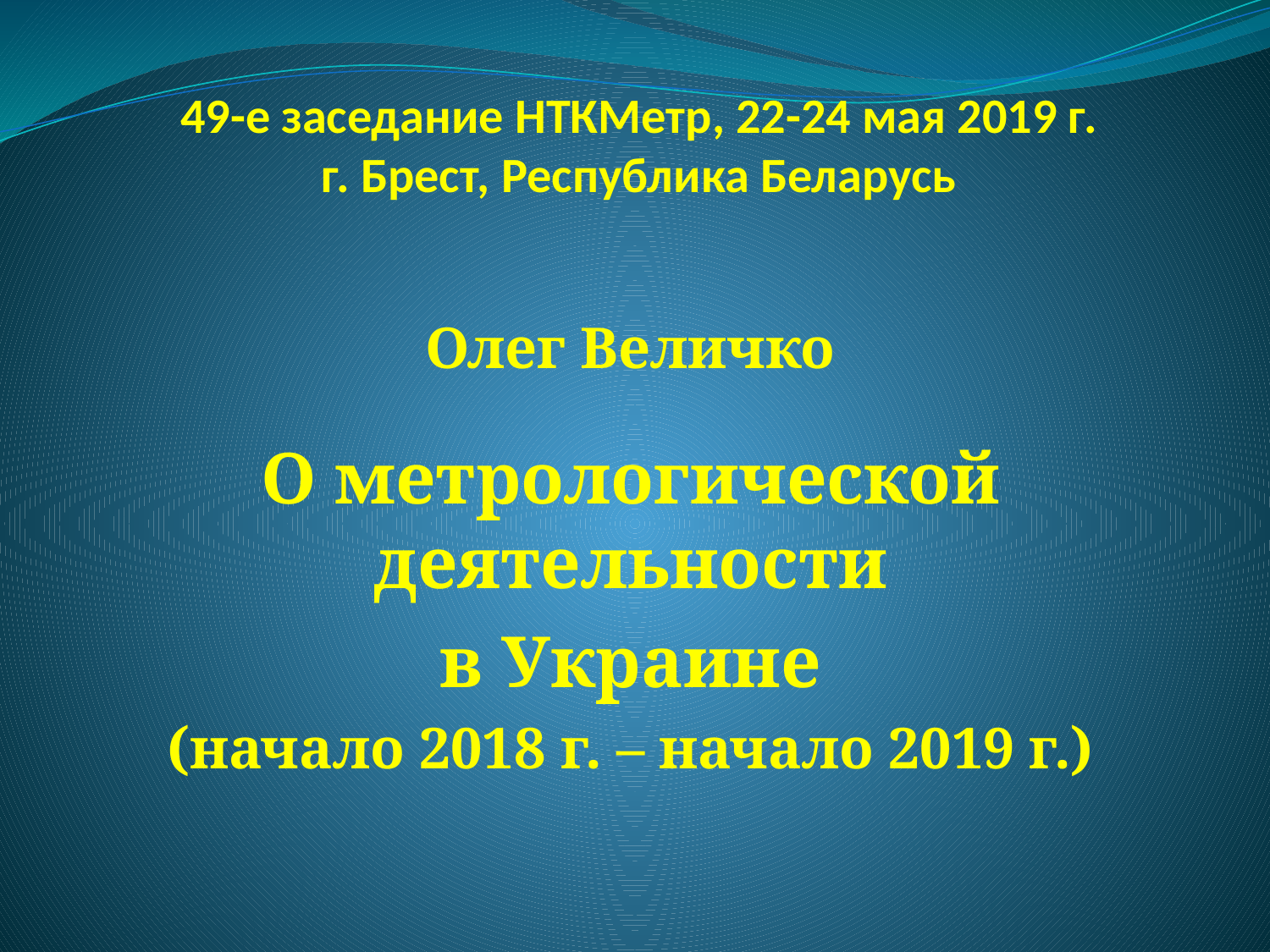

# 49-е заседание НТКМетр, 22-24 мая 2019 г. г. Брест, Республика Беларусь
Олег Величко

О метрологической деятельности
в Украине
(начало 2018 г. – начало 2019 г.)